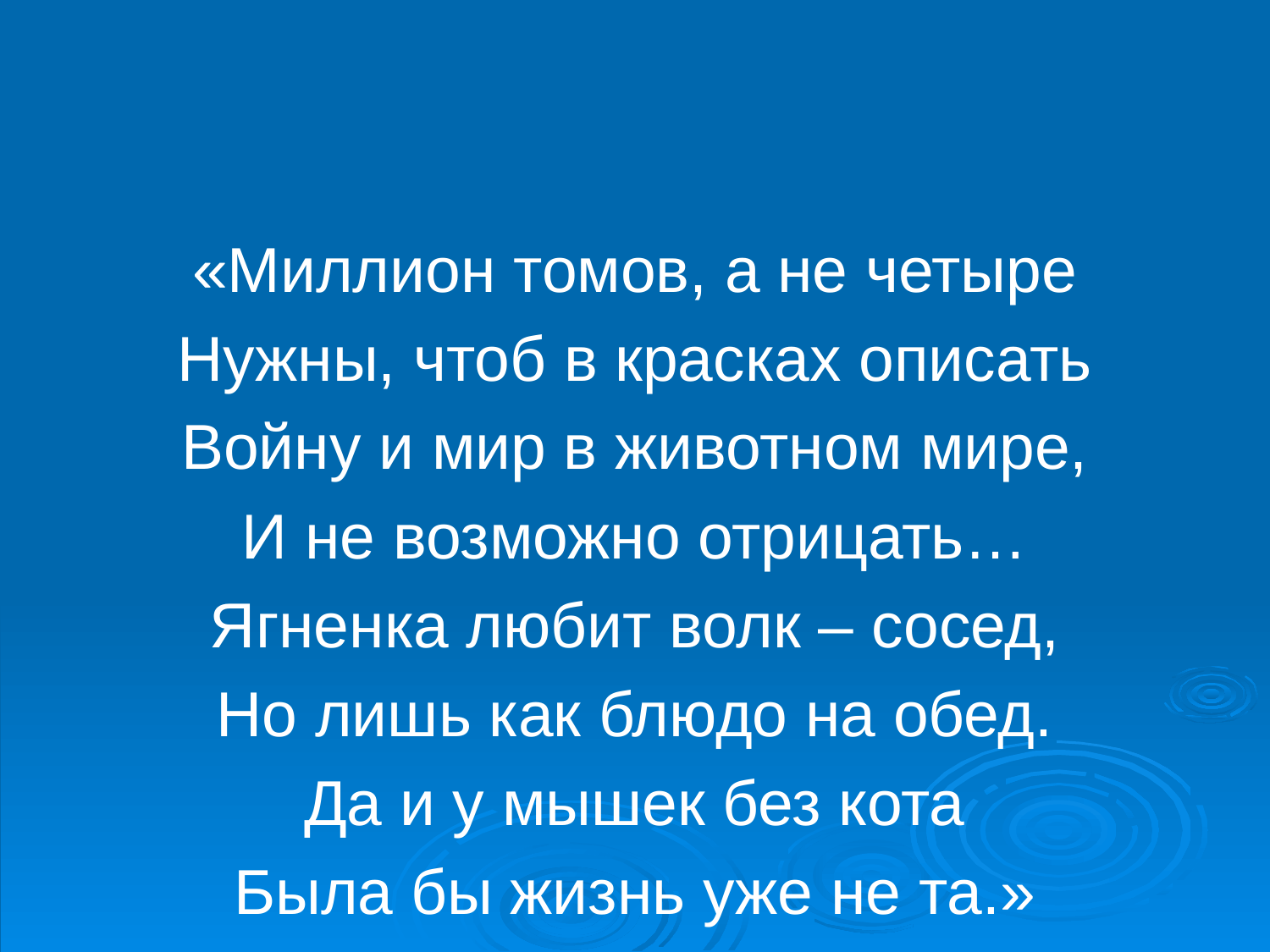

«Миллион томов, а не четыре
Нужны, чтоб в красках описать
Войну и мир в животном мире,
И не возможно отрицать…
Ягненка любит волк – сосед,
Но лишь как блюдо на обед.
Да и у мышек без кота
Была бы жизнь уже не та.»